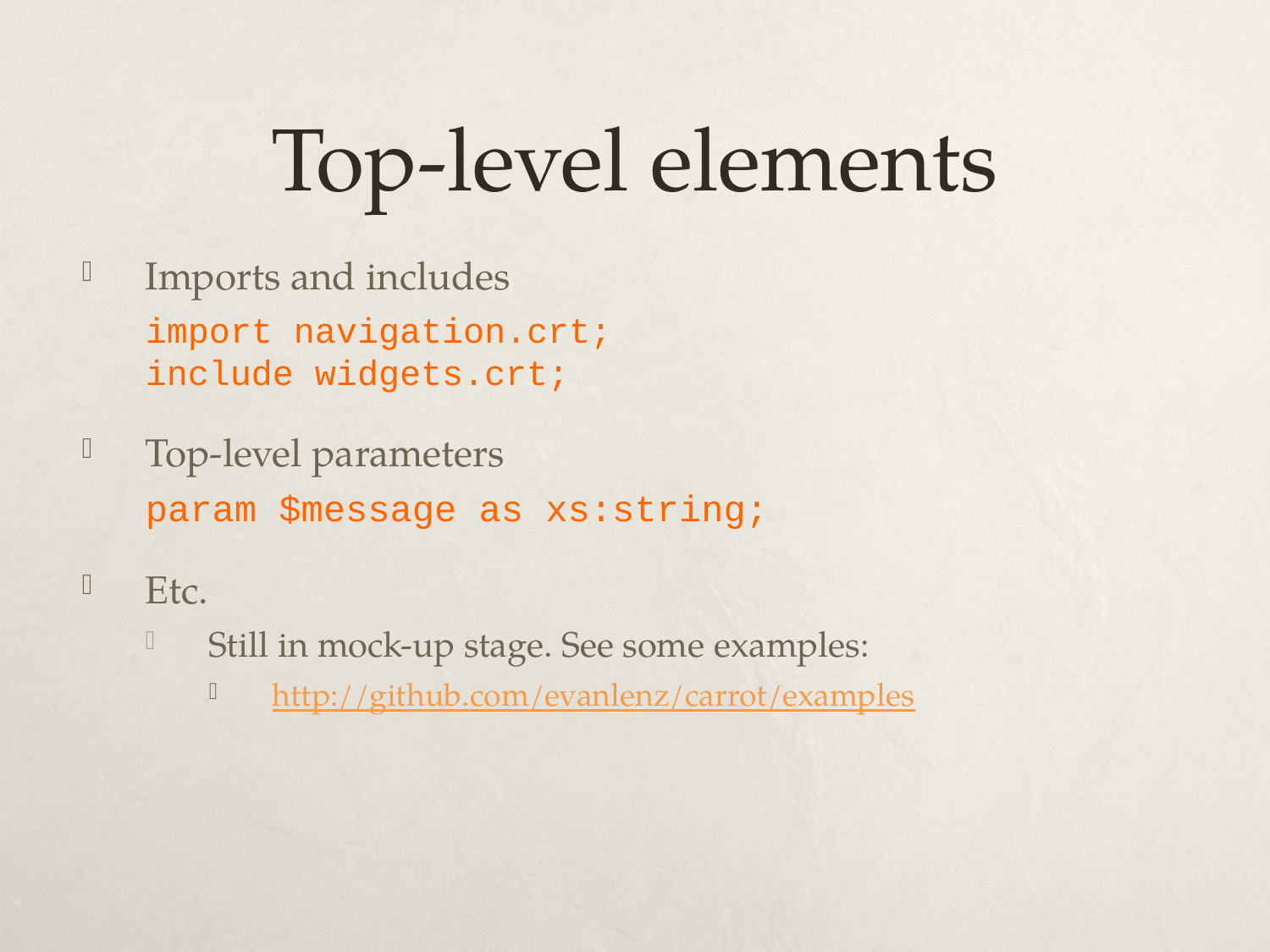

# Top-level elements
Imports and includes
import navigation.crt;
include widgets.crt;
Top-level parameters
param $message as xs:string;
Etc.
Still in mock-up stage. See some examples:
http://github.com/evanlenz/carrot/examples